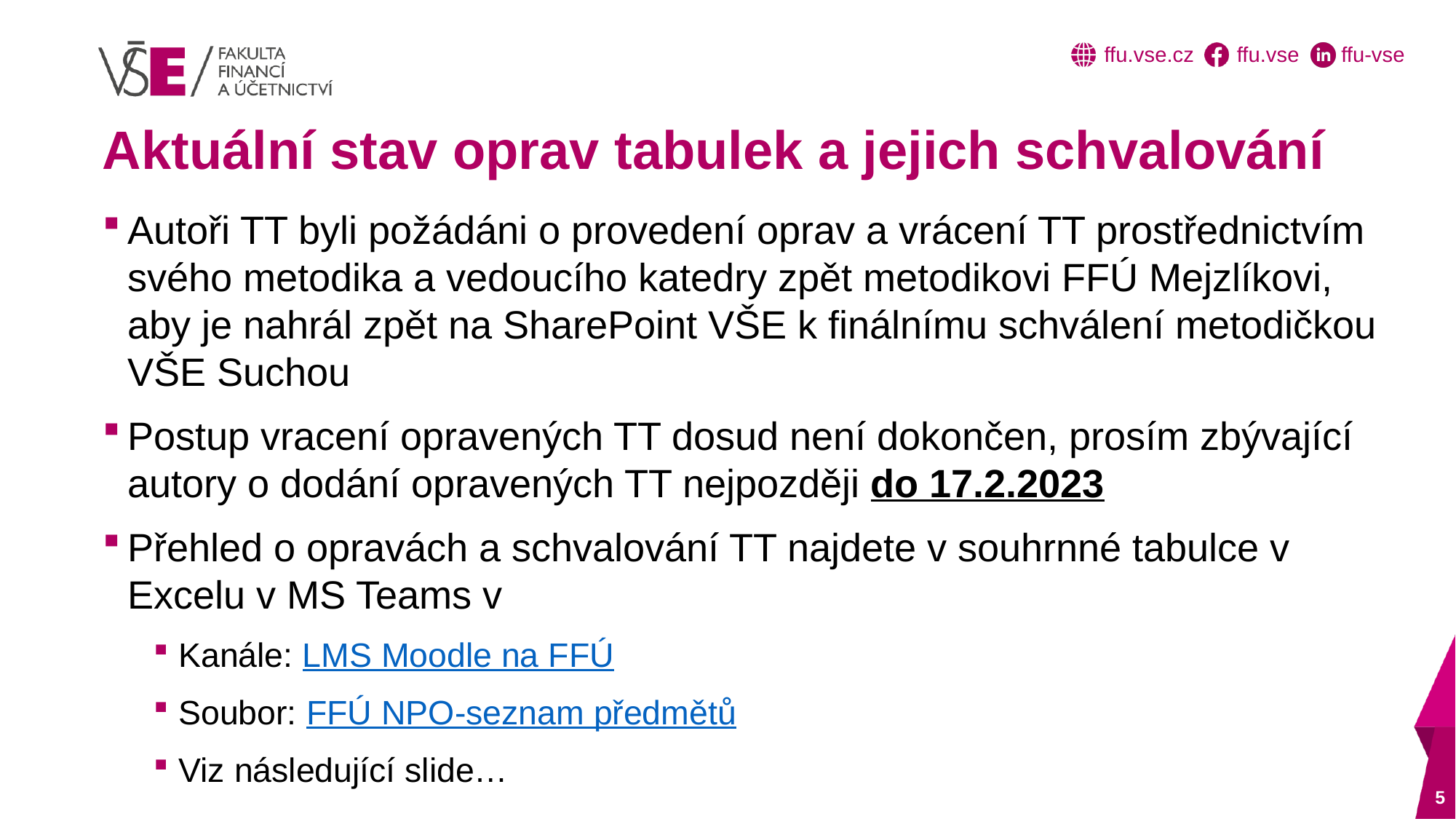

# Aktuální stav oprav tabulek a jejich schvalování
Autoři TT byli požádáni o provedení oprav a vrácení TT prostřednictvím svého metodika a vedoucího katedry zpět metodikovi FFÚ Mejzlíkovi, aby je nahrál zpět na SharePoint VŠE k finálnímu schválení metodičkou VŠE Suchou
Postup vracení opravených TT dosud není dokončen, prosím zbývající autory o dodání opravených TT nejpozději do 17.2.2023
Přehled o opravách a schvalování TT najdete v souhrnné tabulce v Excelu v MS Teams v
Kanále: LMS Moodle na FFÚ
Soubor: FFÚ NPO-seznam předmětů
Viz následující slide…